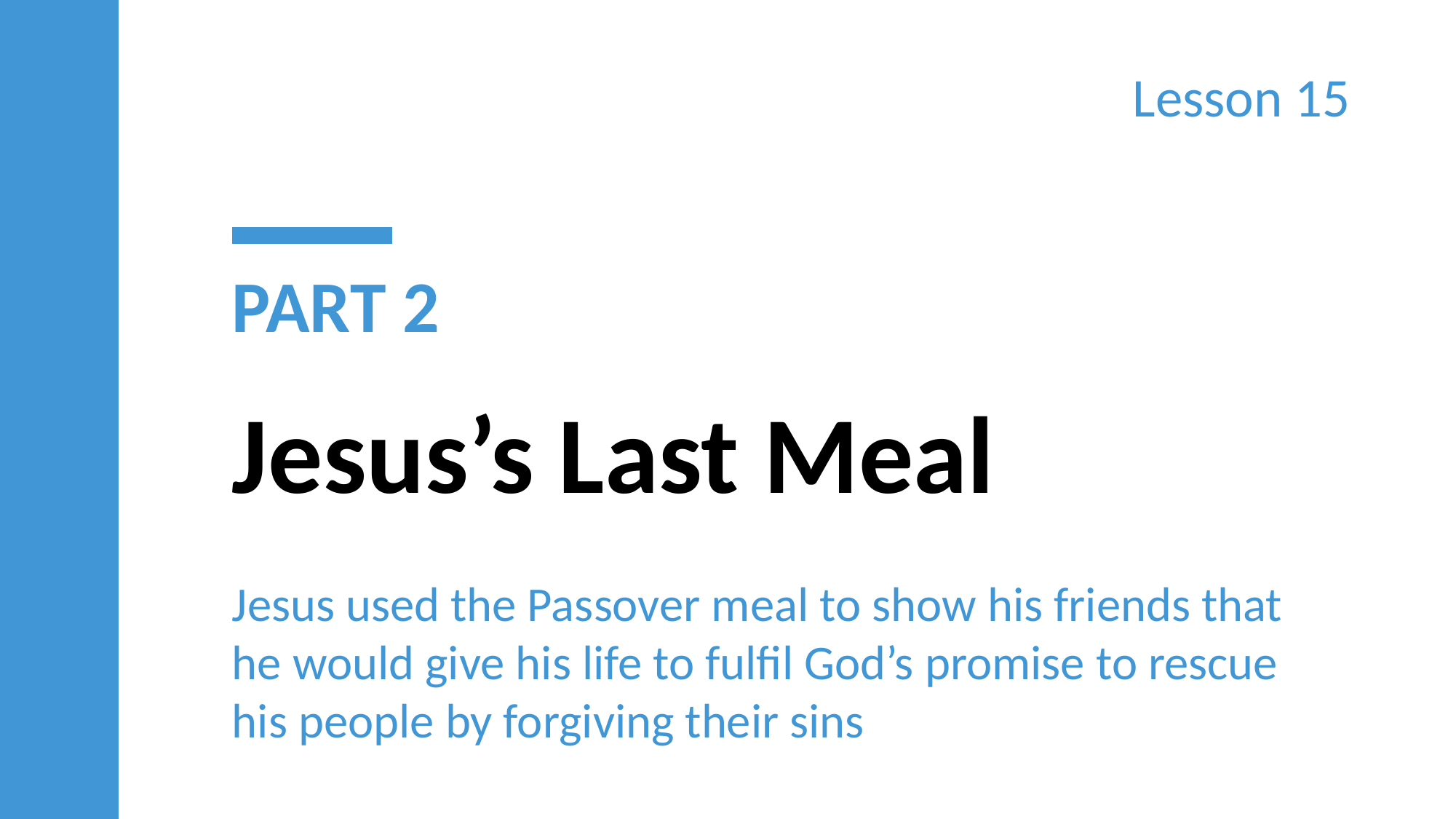

Lesson 15
PART 2
Jesus’s Last Meal
Jesus used the Passover meal to show his friends that he would give his life to fulfil God’s promise to rescue his people by forgiving their sins